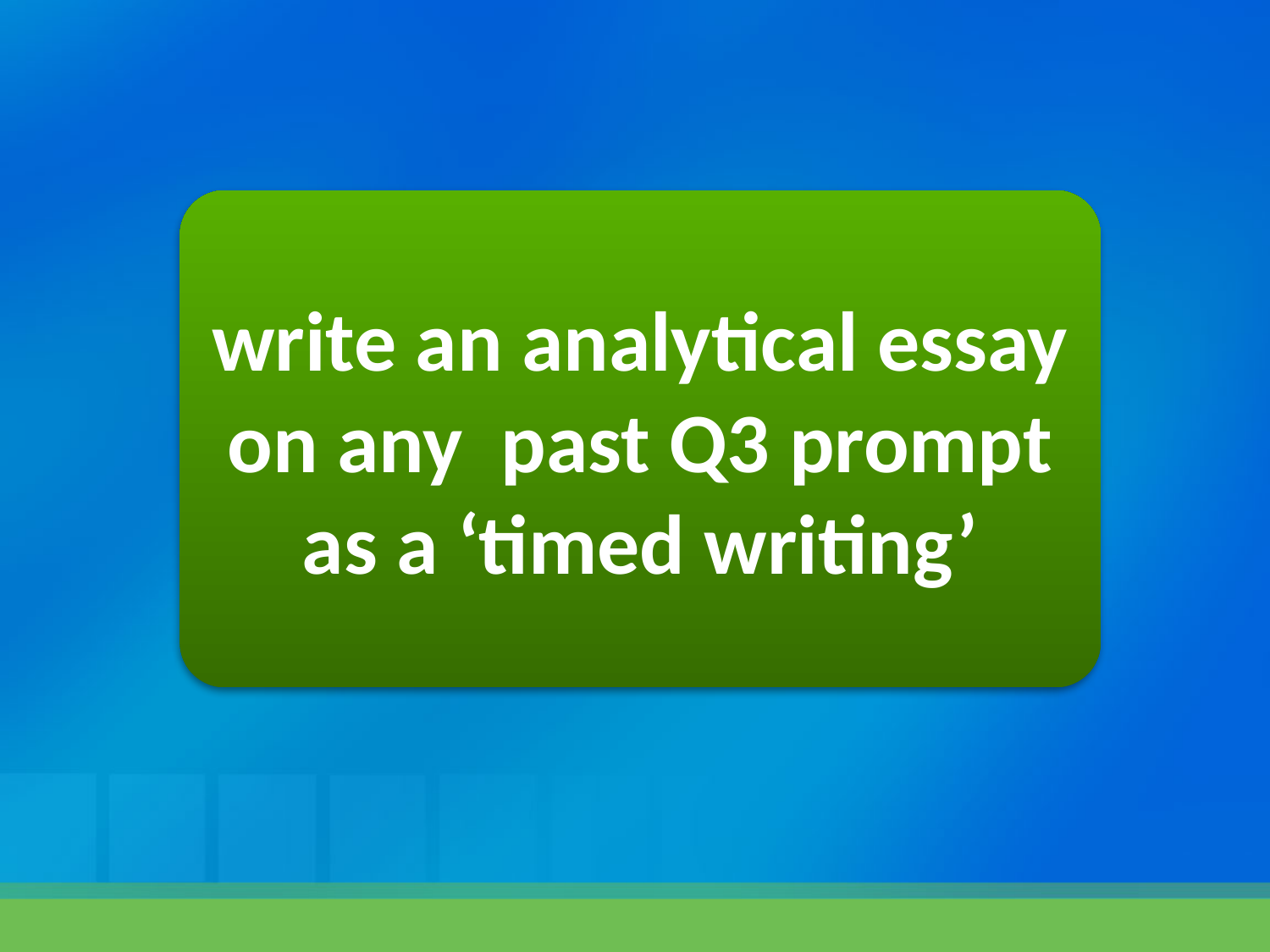

write an analytical essay on any  past Q3 prompt
as a ‘timed writing’